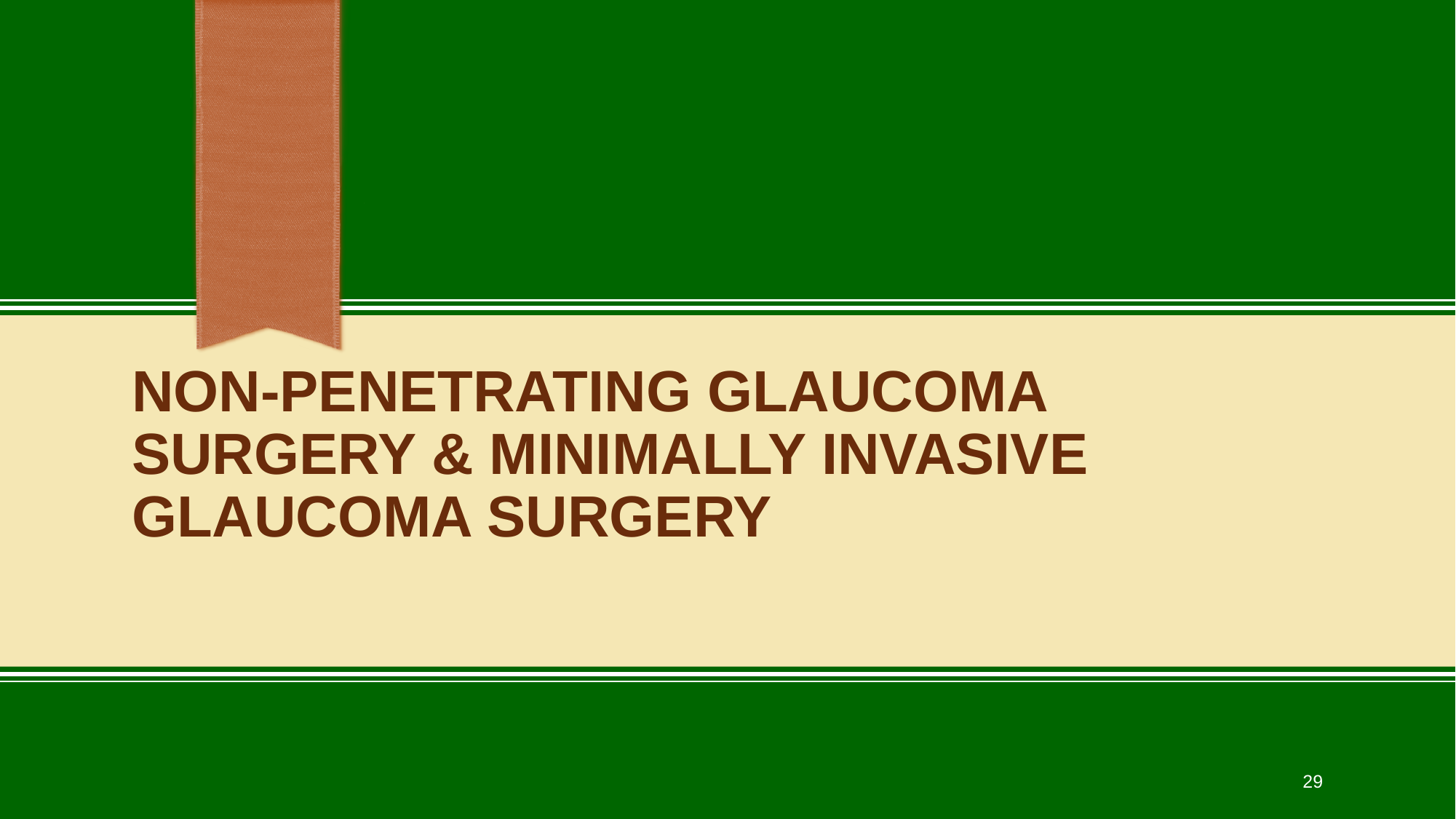

# non-penetrating glaucoma surgery & minimally invasive glaucoma surgery
29